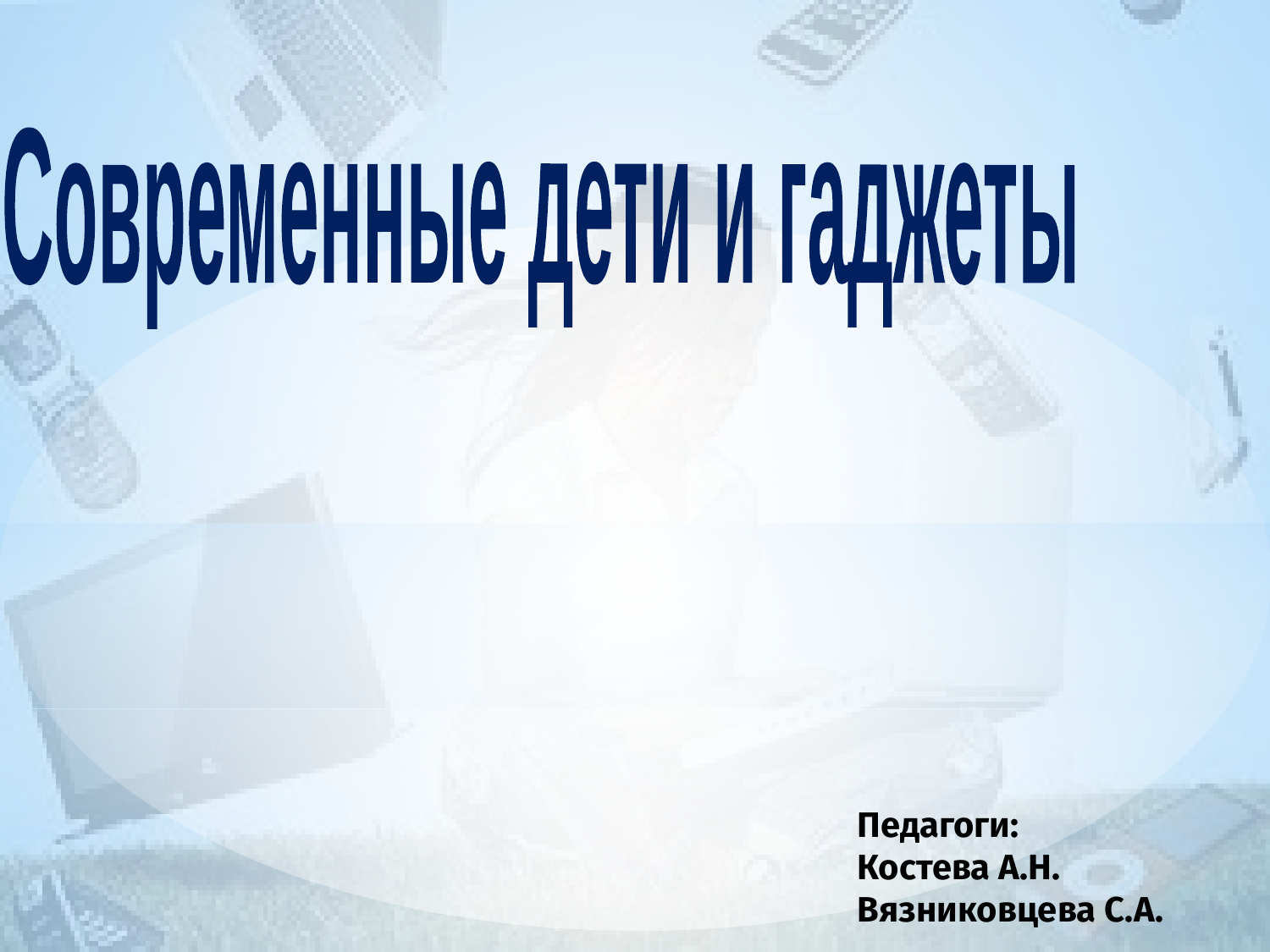

Современные дети и гаджеты
Педагоги:
Костева А.Н.
Вязниковцева С.А.